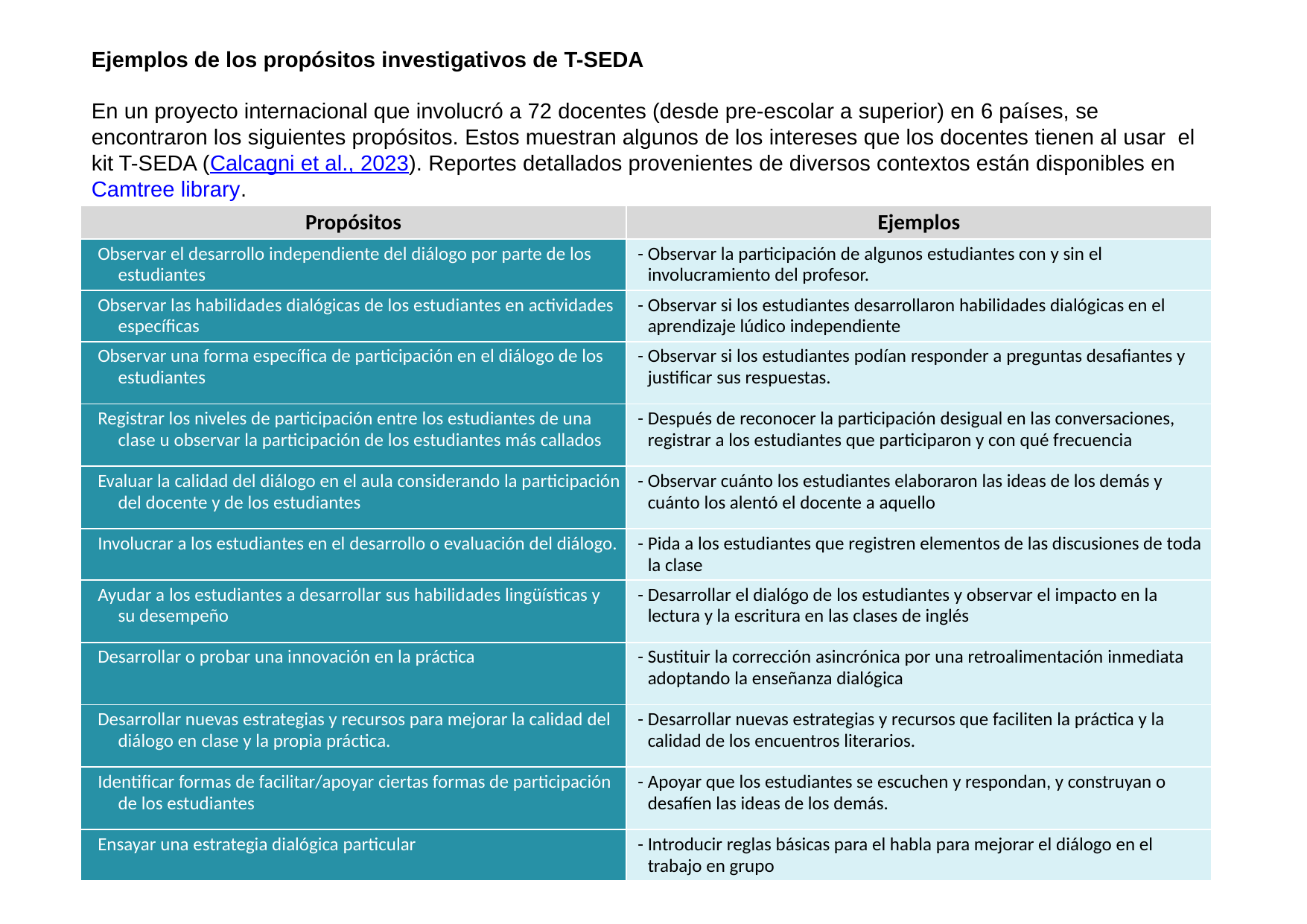

Ejemplos de los propósitos investigativos de T-SEDA

En un proyecto internacional que involucró a 72 docentes (desde pre-escolar a superior) en 6 países, se encontraron los siguientes propósitos. Estos muestran algunos de los intereses que los docentes tienen al usar  el kit T-SEDA (Calcagni et al., 2023). Reportes detallados provenientes de diversos contextos están disponibles en Camtree library.
| Propósitos | Ejemplos |
| --- | --- |
| Observar el desarrollo independiente del diálogo por parte de los estudiantes | - Observar la participación de algunos estudiantes con y sin el involucramiento del profesor. |
| Observar las habilidades dialógicas de los estudiantes en actividades específicas | - Observar si los estudiantes desarrollaron habilidades dialógicas en el aprendizaje lúdico independiente |
| Observar una forma específica de participación en el diálogo de los estudiantes | - Observar si los estudiantes podían responder a preguntas desafiantes y justificar sus respuestas. |
| Registrar los niveles de participación entre los estudiantes de una clase u observar la participación de los estudiantes más callados | - Después de reconocer la participación desigual en las conversaciones, registrar a los estudiantes que participaron y con qué frecuencia |
| Evaluar la calidad del diálogo en el aula considerando la participación del docente y de los estudiantes | - Observar cuánto los estudiantes elaboraron las ideas de los demás y cuánto los alentó el docente a aquello |
| Involucrar a los estudiantes en el desarrollo o evaluación del diálogo. | - Pida a los estudiantes que registren elementos de las discusiones de toda la clase |
| Ayudar a los estudiantes a desarrollar sus habilidades lingüísticas y su desempeño | - Desarrollar el dialógo de los estudiantes y observar el impacto en la lectura y la escritura en las clases de inglés |
| Desarrollar o probar una innovación en la práctica | - Sustituir la corrección asincrónica por una retroalimentación inmediata adoptando la enseñanza dialógica |
| Desarrollar nuevas estrategias y recursos para mejorar la calidad del diálogo en clase y la propia práctica. | - Desarrollar nuevas estrategias y recursos que faciliten la práctica y la calidad de los encuentros literarios. |
| Identificar formas de facilitar/apoyar ciertas formas de participación de los estudiantes | - Apoyar que los estudiantes se escuchen y respondan, y construyan o desafíen las ideas de los demás. |
| Ensayar una estrategia dialógica particular | - Introducir reglas básicas para el habla para mejorar el diálogo en el trabajo en grupo |